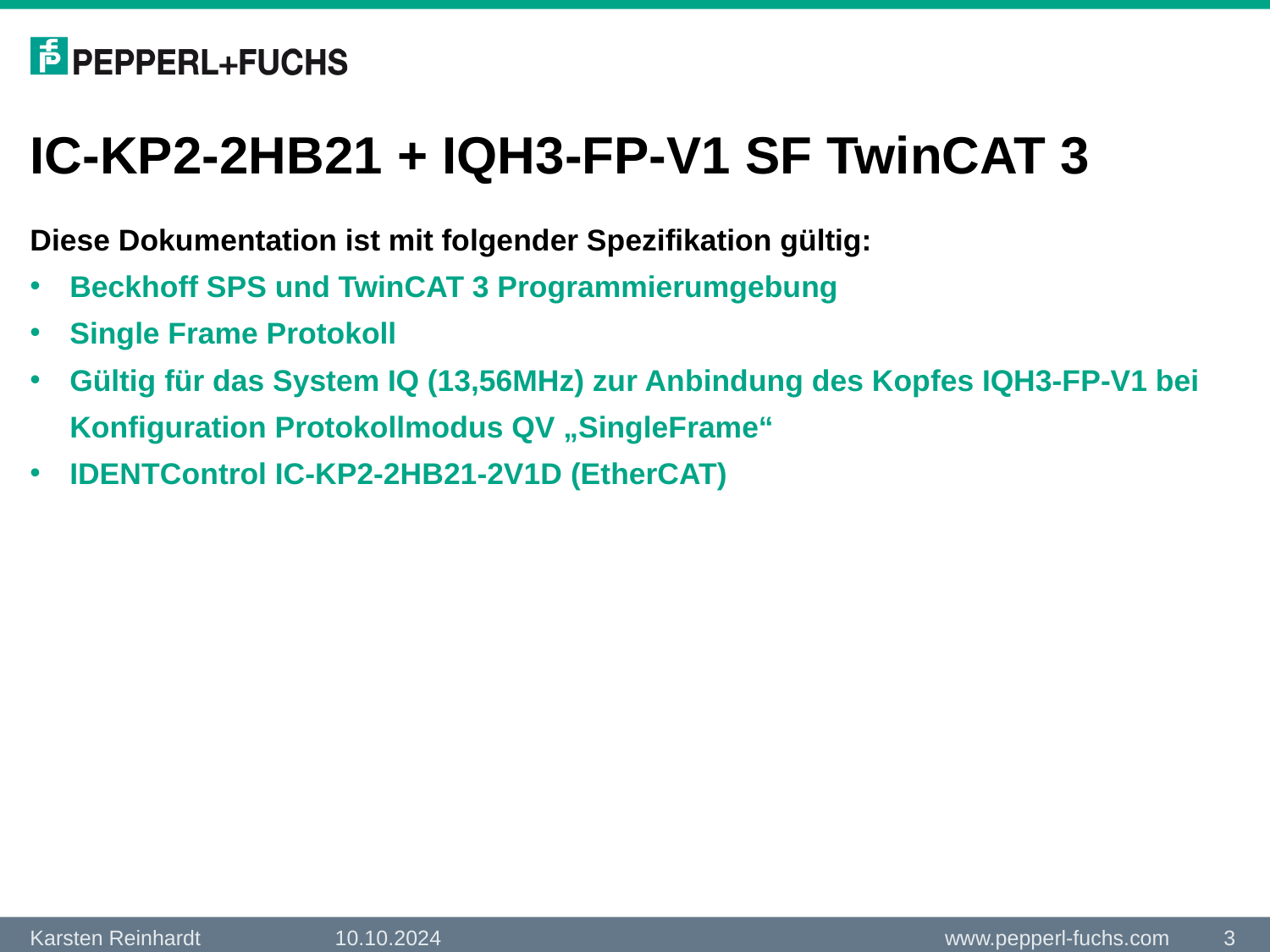

# IC-KP2-2HB21 + IQH3-FP-V1 SF TwinCAT 3
Diese Dokumentation ist mit folgender Spezifikation gültig:
Beckhoff SPS und TwinCAT 3 Programmierumgebung
Single Frame Protokoll
Gültig für das System IQ (13,56MHz) zur Anbindung des Kopfes IQH3-FP-V1 bei Konfiguration Protokollmodus QV „SingleFrame“
IDENTControl IC-KP2-2HB21-2V1D (EtherCAT)
10.10.2024
3
Karsten Reinhardt